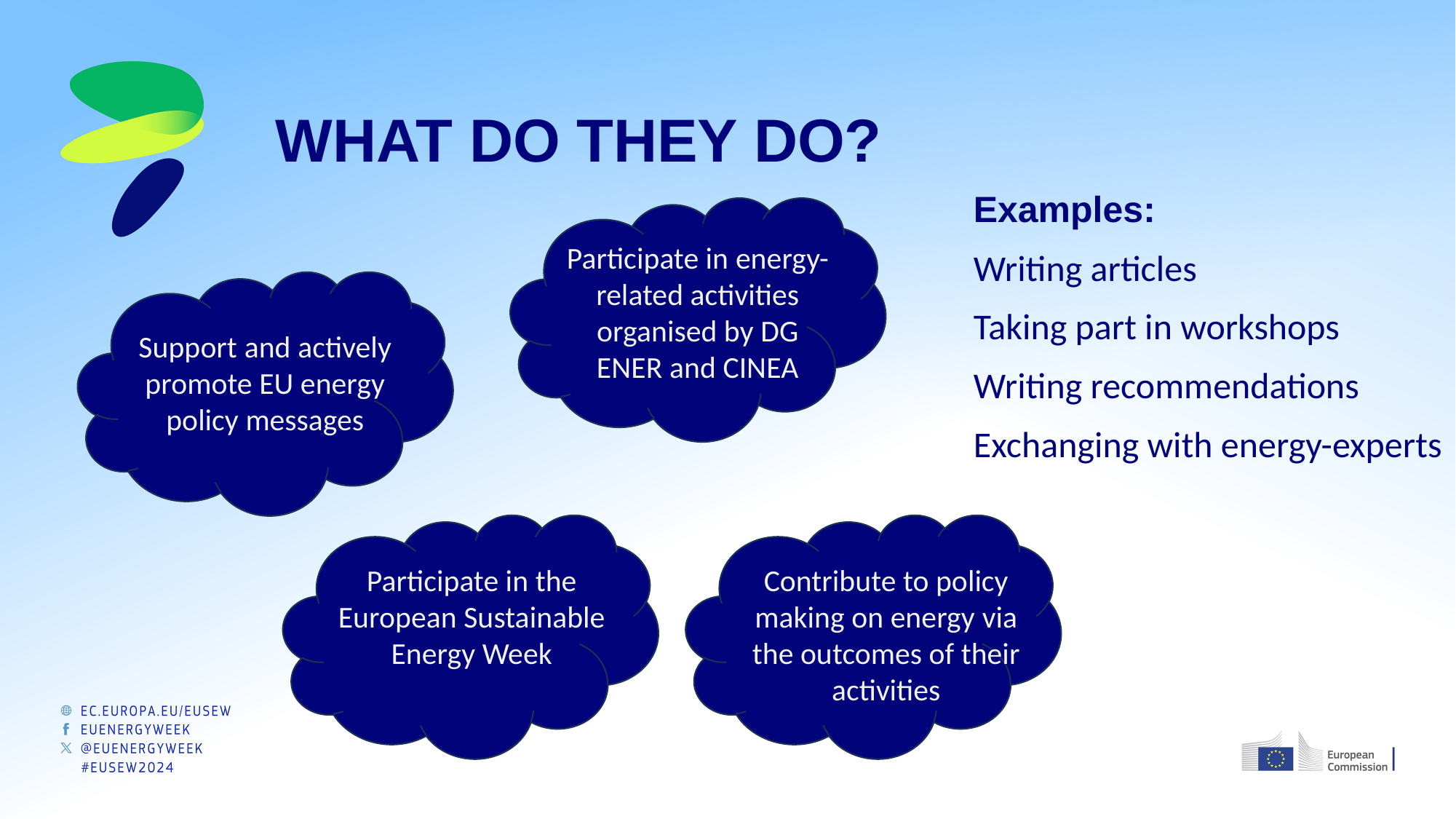

WHAT DO THEY DO?
Examples:
Writing articles
Taking part in workshops
Writing recommendations
Exchanging with energy-experts

Participate in energy-related activities organised by DG ENER and CINEA

Support and actively promote EU energy policy messages

Participate in the European Sustainable Energy Week

Contribute to policy making on energy via the outcomes of their activities